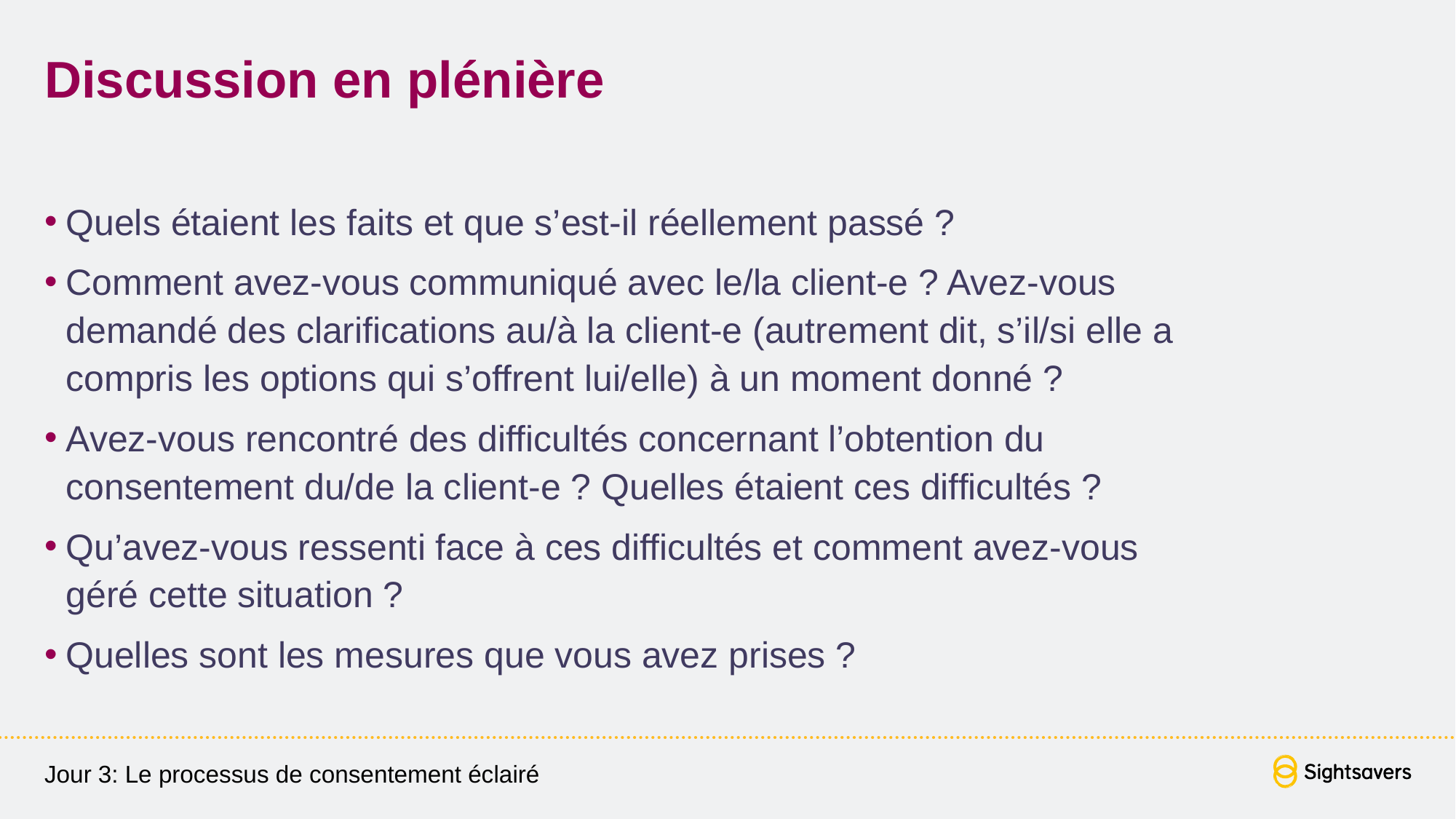

# Discussion en plénière
Quels étaient les faits et que s’est-il réellement passé ?
Comment avez-vous communiqué avec le/la client-e ? Avez-vous demandé des clarifications au/à la client-e (autrement dit, s’il/si elle a compris les options qui s’offrent lui/elle) à un moment donné ?
Avez-vous rencontré des difficultés concernant l’obtention du consentement du/de la client-e ? Quelles étaient ces difficultés ?
Qu’avez-vous ressenti face à ces difficultés et comment avez-vous géré cette situation ?
Quelles sont les mesures que vous avez prises ?

Jour 3: Le processus de consentement éclairé